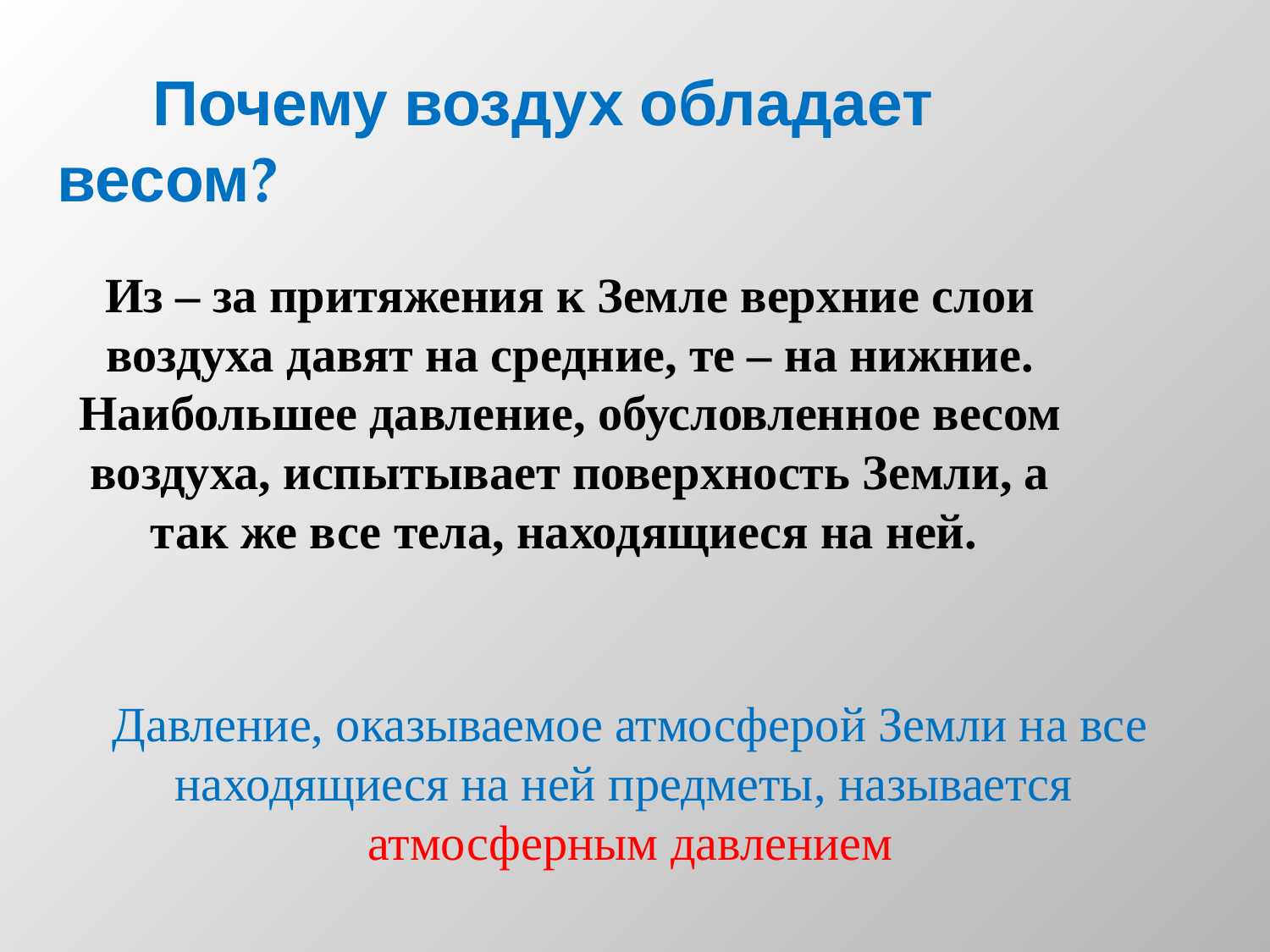

Почему воздух обладает весом?
# Из – за притяжения к Земле верхние слои воздуха давят на средние, те – на нижние. Наибольшее давление, обусловленное весом воздуха, испытывает поверхность Земли, а так же все тела, находящиеся на ней.
Давление, оказываемое атмосферой Земли на все находящиеся на ней предметы, называется
атмосферным давлением